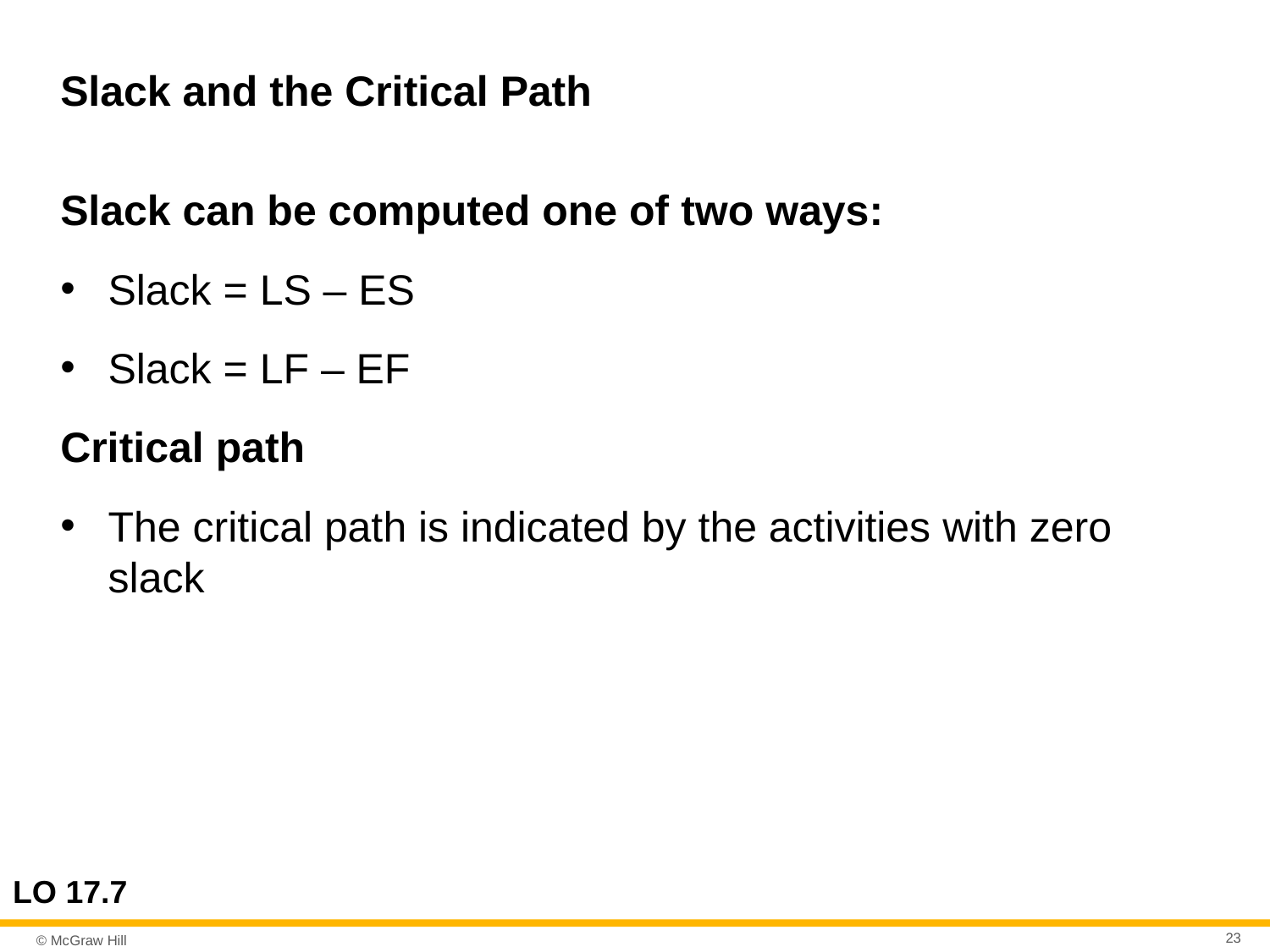

# Slack and the Critical Path
Slack can be computed one of two ways:
Slack = LS – ES
Slack = LF – EF
Critical path
The critical path is indicated by the activities with zero slack
LO 17.7